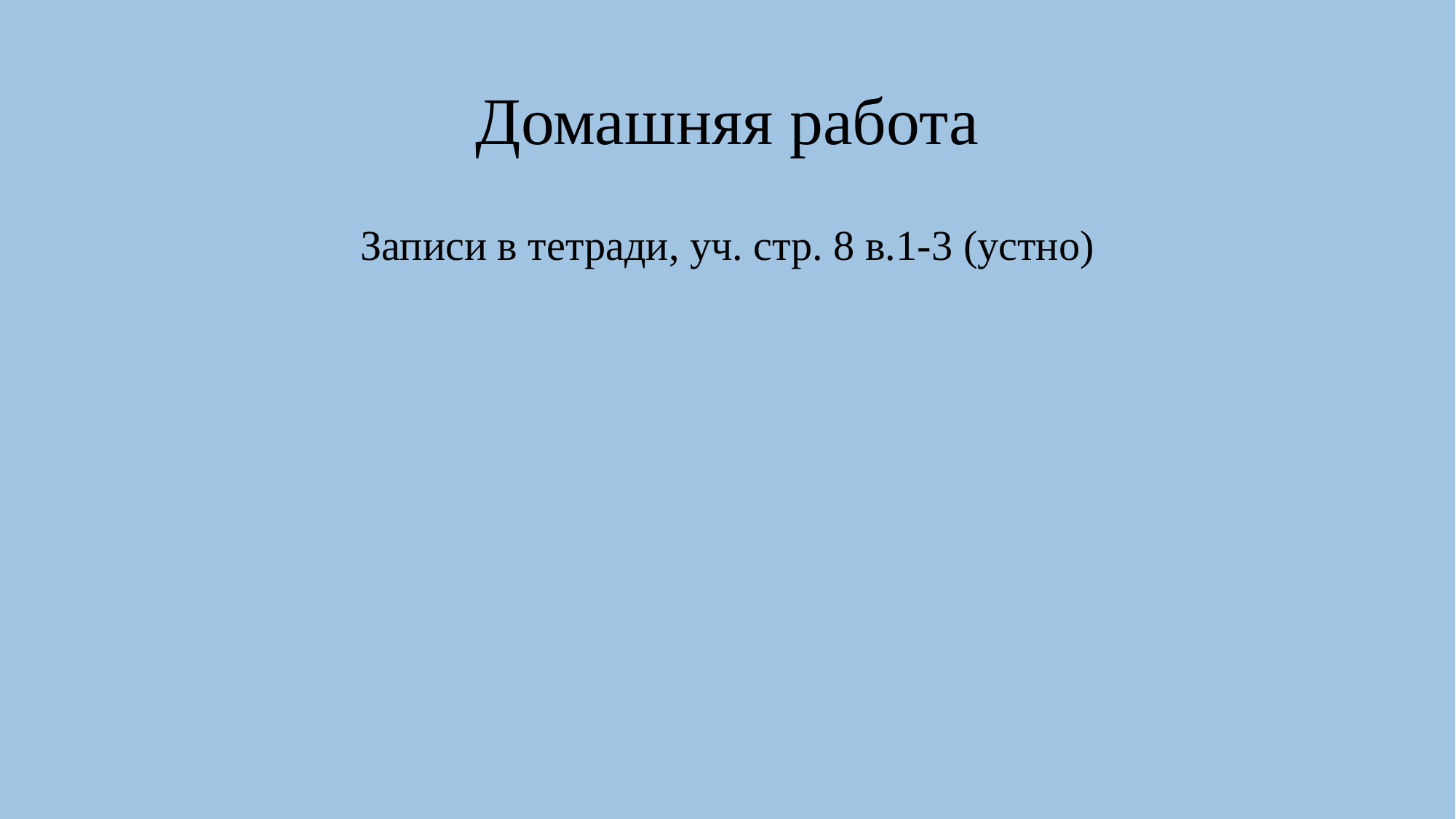

# Домашняя работа
Записи в тетради, уч. стр. 8 в.1-3 (устно)